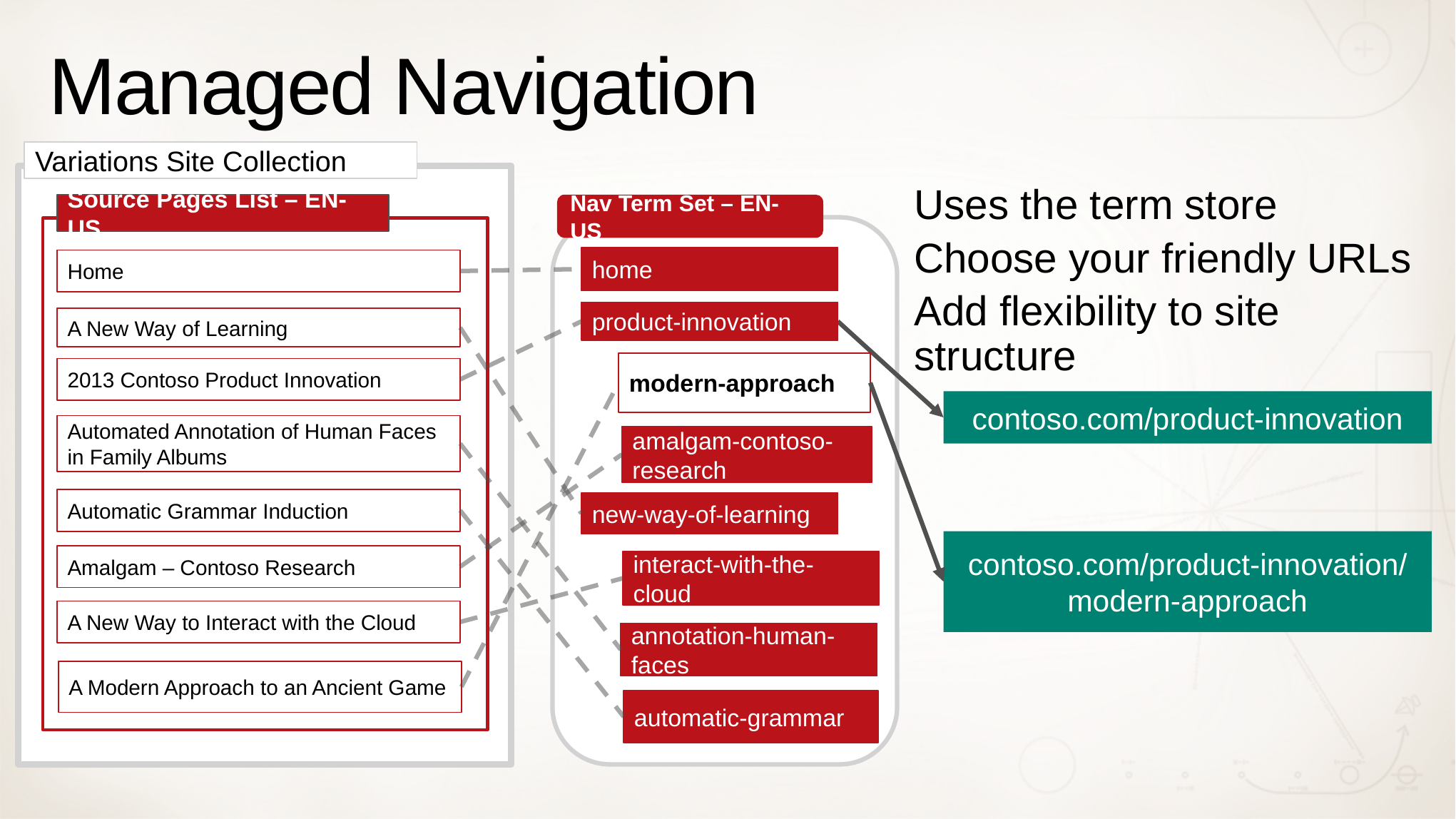

# Managed Navigation
Variations Site Collection

Uses the term store
Choose your friendly URLs
Add flexibility to site structure
Source Pages List – EN-US
Nav Term Set – EN-US

home
Home
product-innovation
A New Way of Learning
modern-approach
a-modern-approach-to-an-ancient-game
2013 Contoso Product Innovation
contoso.com/product-innovation
Automated Annotation of Human Faces in Family Albums
amalgam-contoso-research
Automatic Grammar Induction
new-way-of-learning
contoso.com/product-innovation/modern-approach
Amalgam – Contoso Research
interact-with-the-cloud
A New Way to Interact with the Cloud
annotation-human-faces
A Modern Approach to an Ancient Game
automatic-grammar